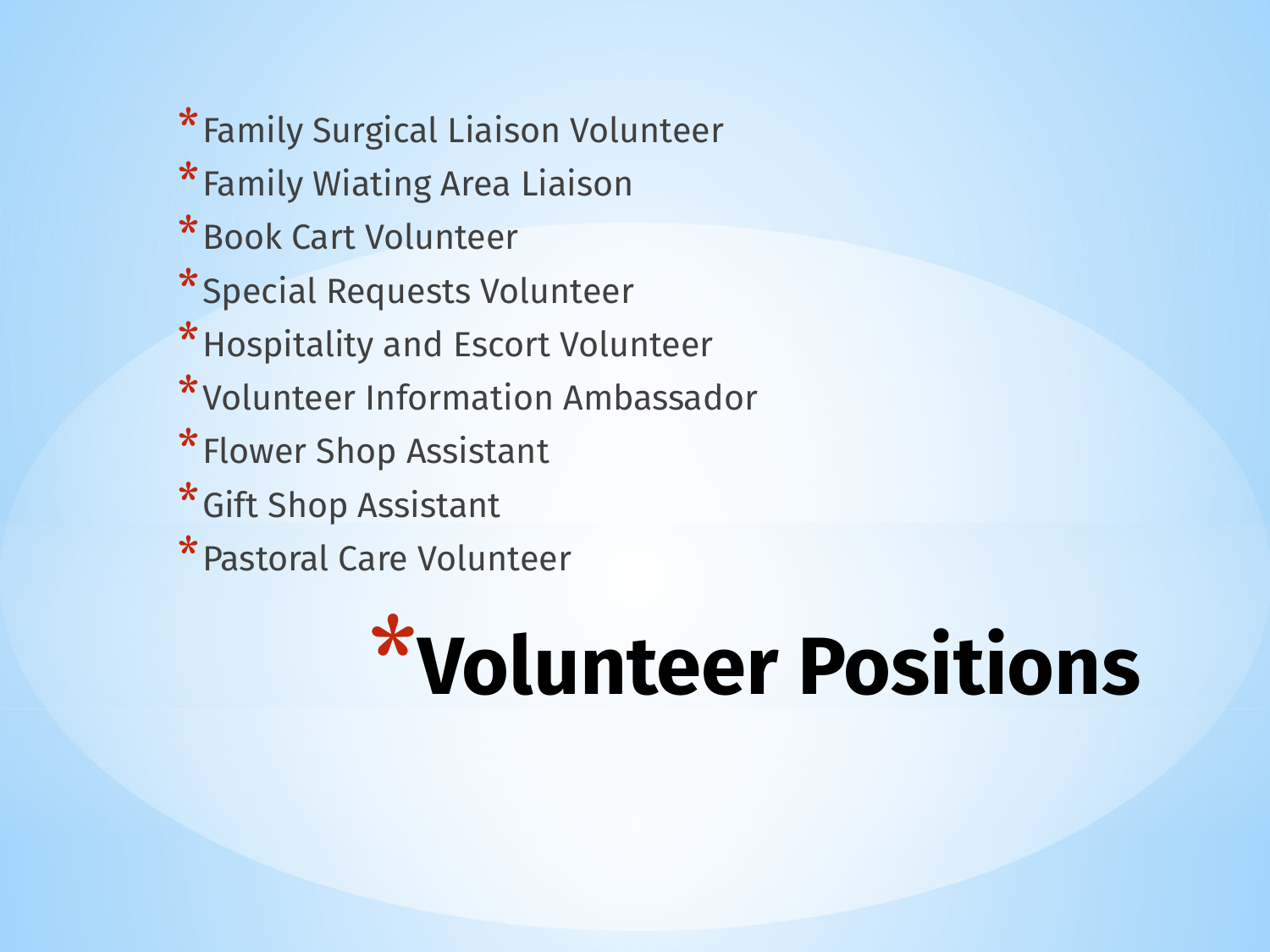

Family Surgical Liaison Volunteer
Family Wiating Area Liaison
Book Cart Volunteer
Special Requests Volunteer
Hospitality and Escort Volunteer
Volunteer Information Ambassador
Flower Shop Assistant
Gift Shop Assistant
Pastoral Care Volunteer
# Volunteer Positions